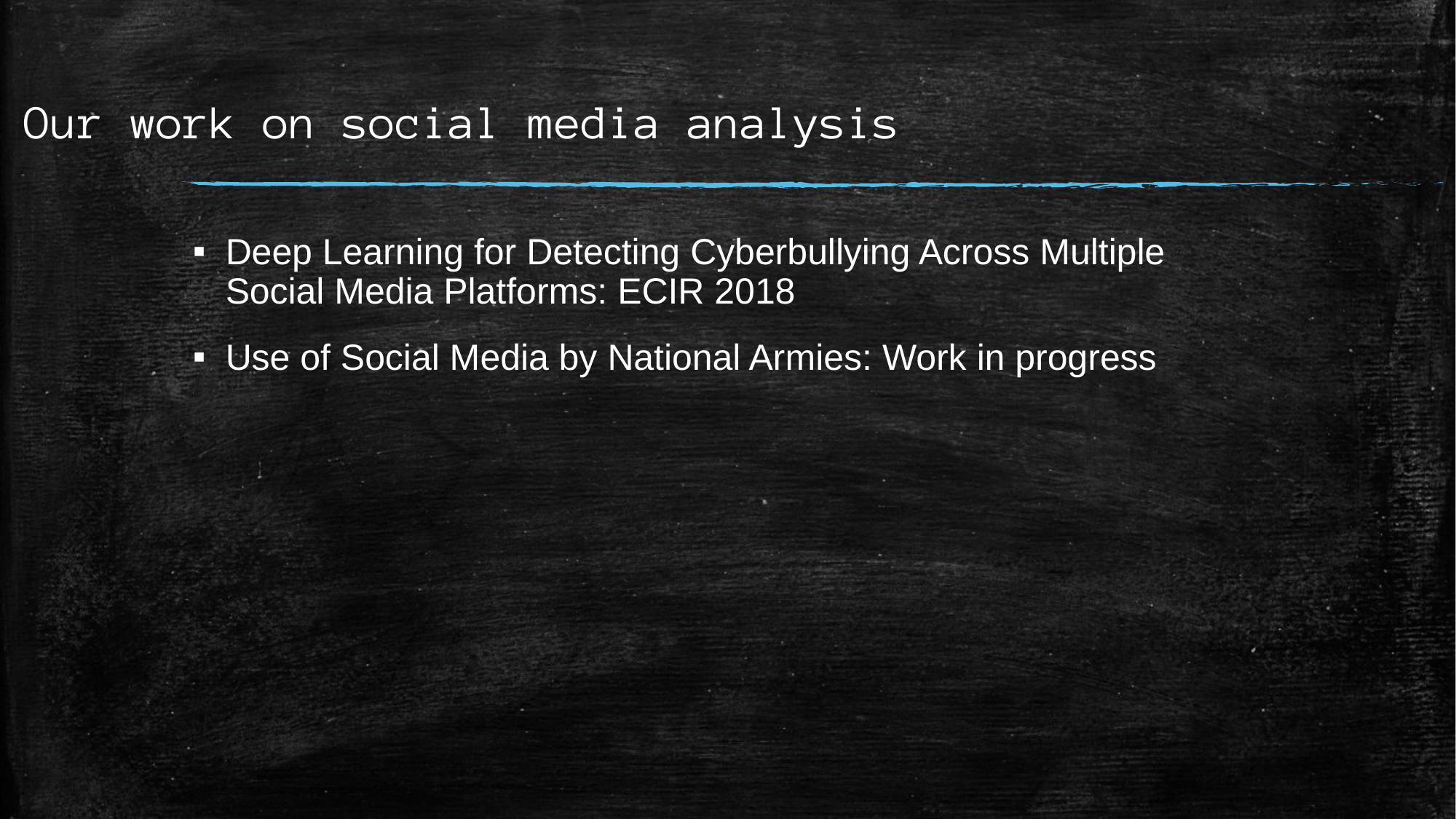

# Our work on social media analysis
Deep Learning for Detecting Cyberbullying Across Multiple Social Media Platforms: ECIR 2018
Use of Social Media by National Armies: Work in progress